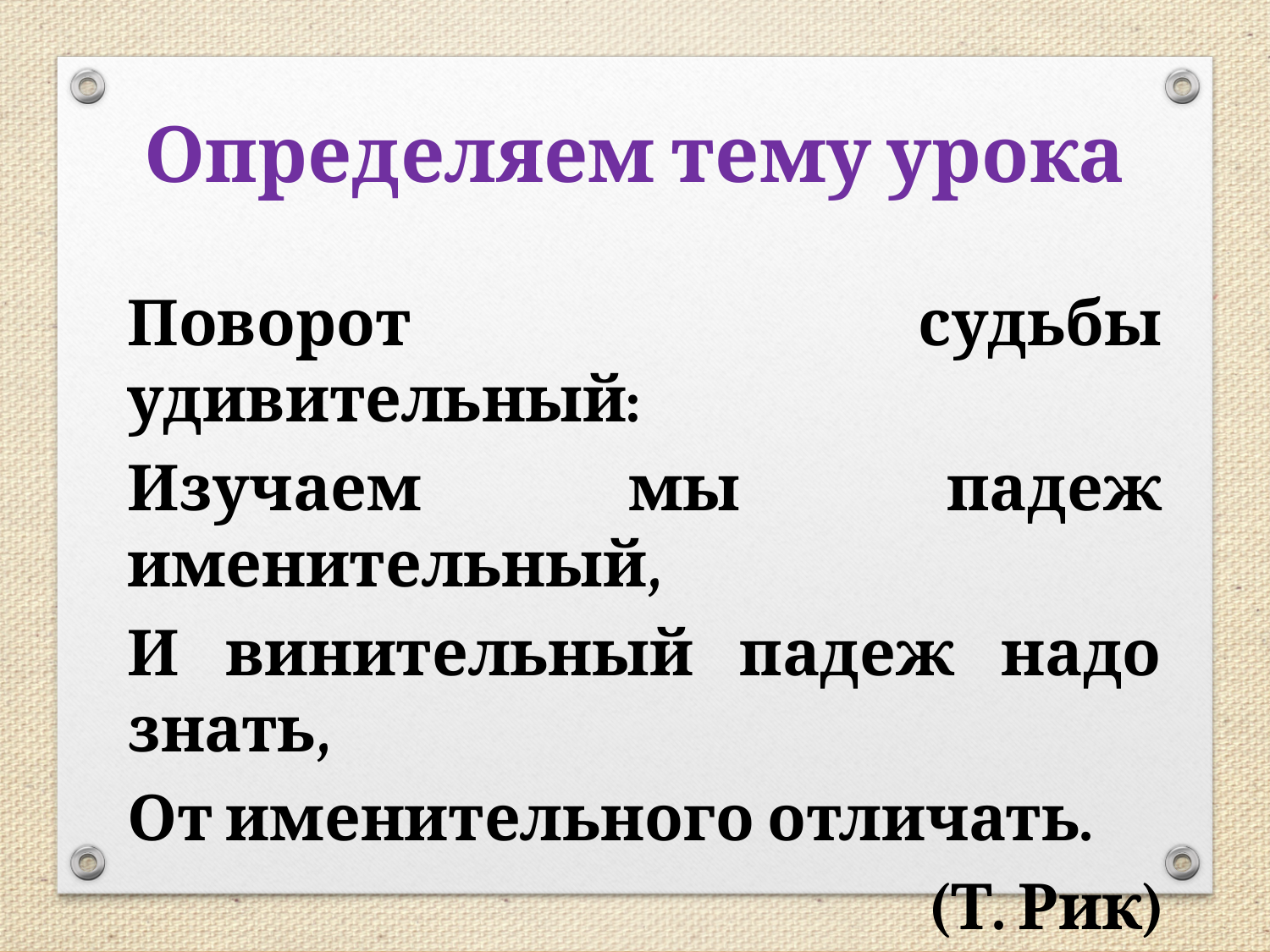

Определяем тему урока
Поворот судьбы удивительный:
Изучаем мы падеж именительный,
И винительный падеж надо знать,
От именительного отличать.
(Т. Рик)